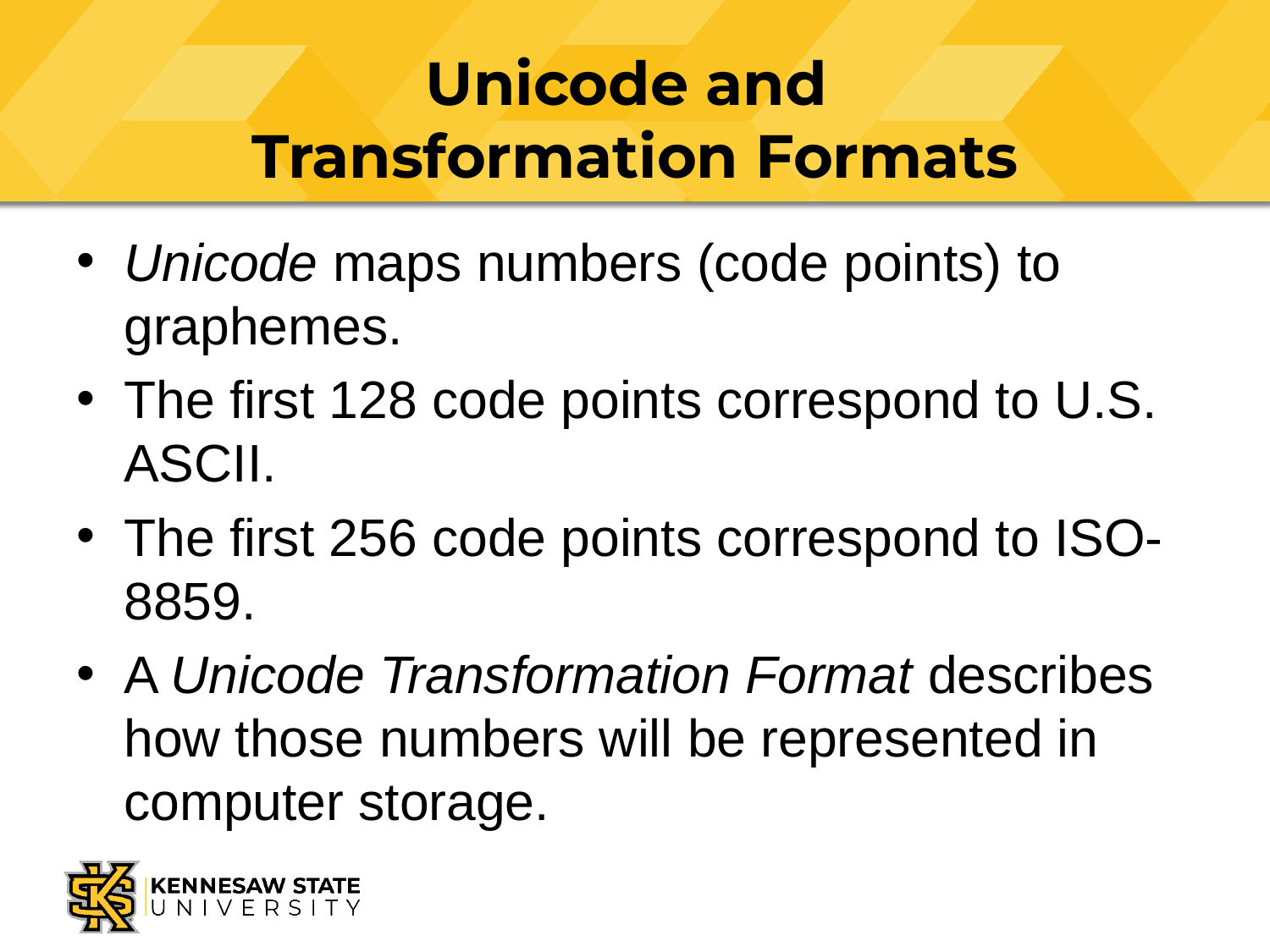

# Unicode and Transformation Formats
Unicode maps numbers (code points) to graphemes.
The first 128 code points correspond to U.S. ASCII.
The first 256 code points correspond to ISO-8859.
A Unicode Transformation Format describes how those numbers will be represented in computer storage.